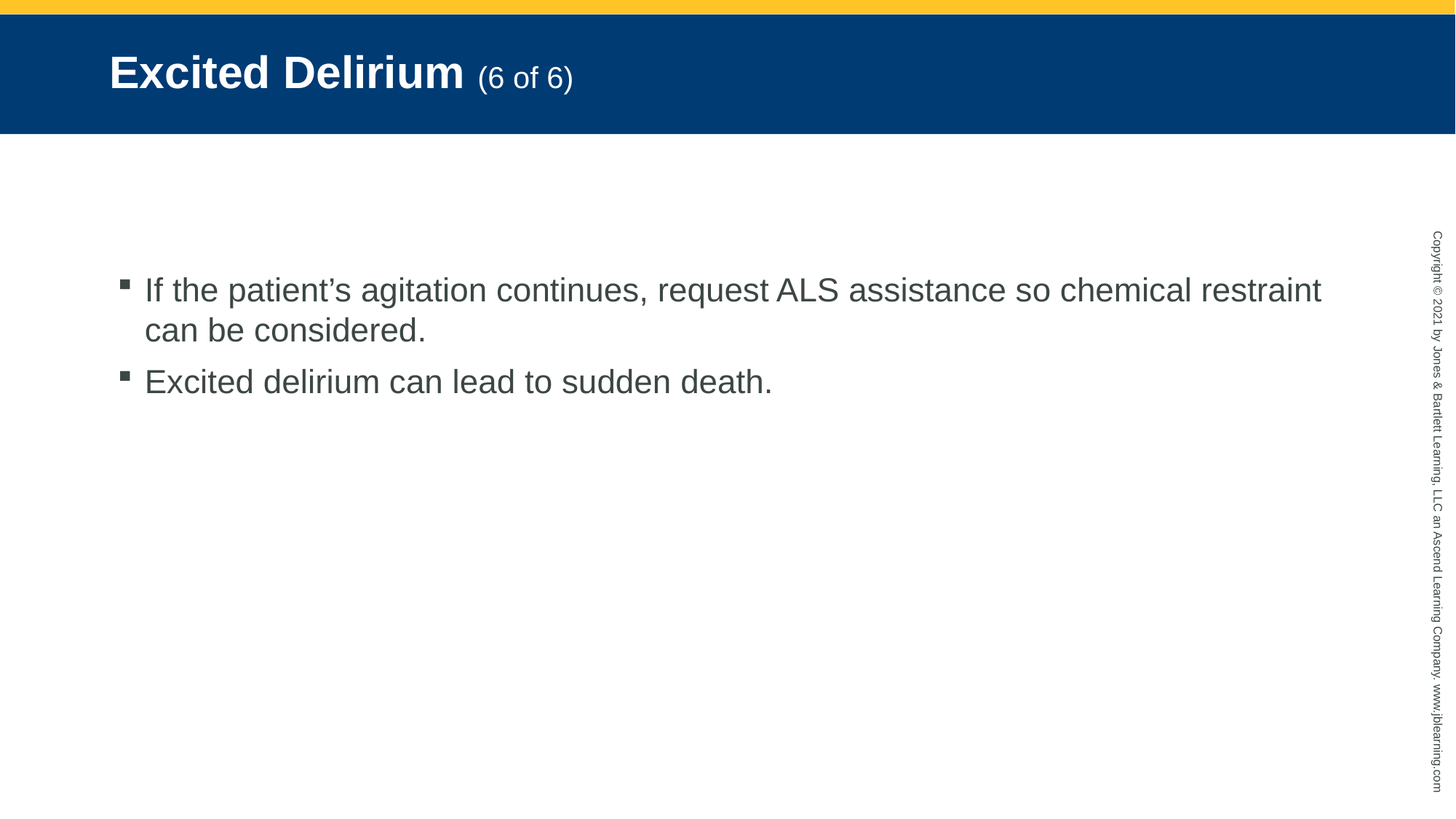

# Excited Delirium (6 of 6)
If the patient’s agitation continues, request ALS assistance so chemical restraint can be considered.
Excited delirium can lead to sudden death.